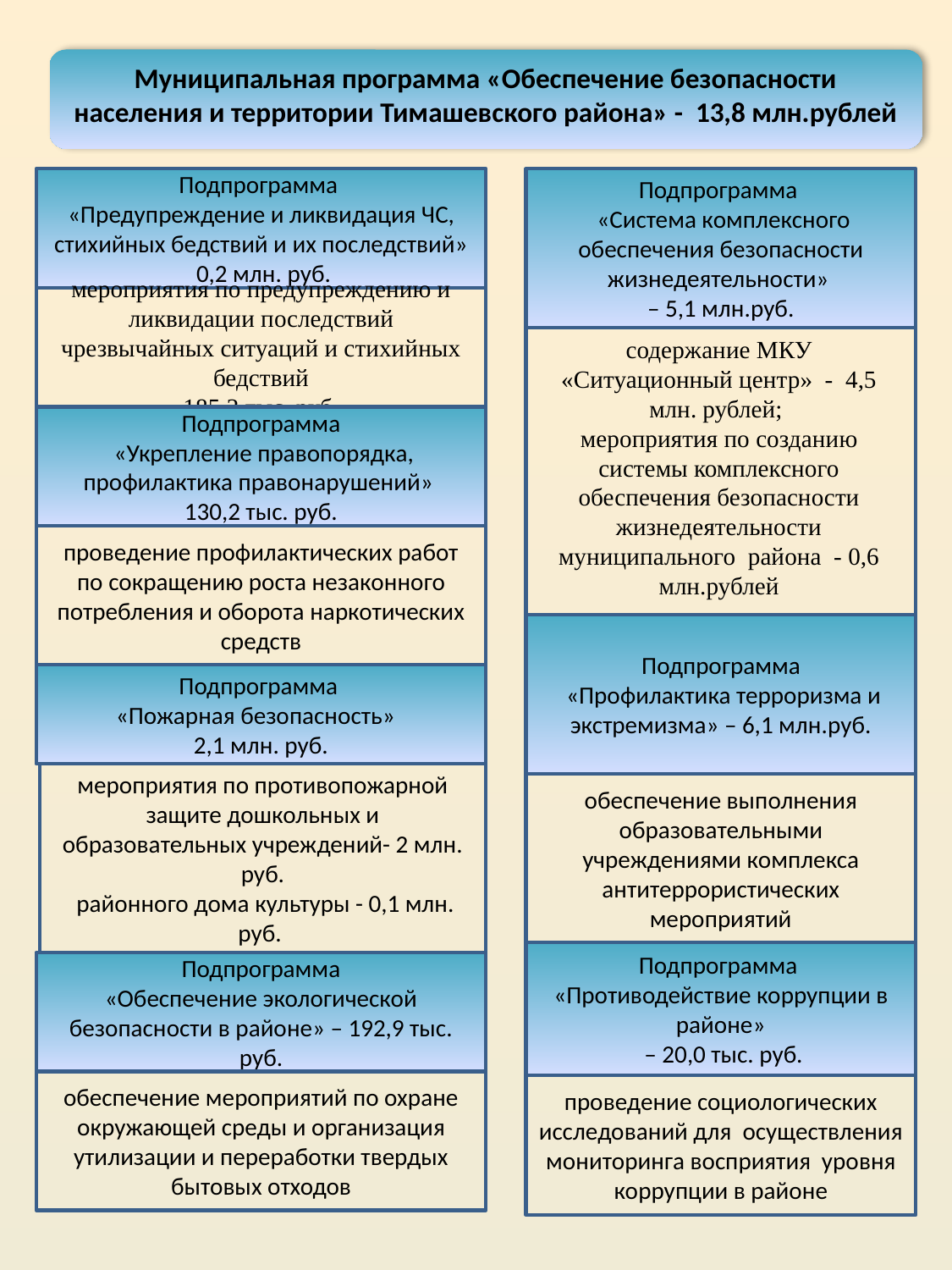

Муниципальная программа «Обеспечение безопасности населения и территории Тимашевского района» -  13,8 млн.рублей

Подпрограмма
«Предупреждение и ликвидация ЧС, стихийных бедствий и их последствий»
 0,2 млн. руб.
Подпрограмма
 «Система комплексного обеспечения безопасности жизнедеятельности»
– 5,1 млн.руб.
мероприятия по предупреждению и ликвидации последствий чрезвычайных ситуаций и стихийных бедствий
 185,2 тыс. руб.
содержание МКУ «Ситуационный центр»  -  4,5 млн. рублей;
мероприятия по созданию системы комплексного обеспечения безопасности жизнедеятельности муниципального  района  - 0,6 млн.рублей

Подпрограмма
 «Укрепление правопорядка, профилактика правонарушений»
130,2 тыс. руб.
проведение профилактических работ по сокращению роста незаконного потребления и оборота наркотических средств
Подпрограмма
 «Профилактика терроризма и экстремизма» – 6,1 млн.руб.
Подпрограмма
«Пожарная безопасность»
2,1 млн. руб.
мероприятия по противопожарной защите дошкольных и образовательных учреждений- 2 млн. руб.
 районного дома культуры - 0,1 млн. руб.
обеспечение выполнения образовательными учреждениями комплекса антитеррористических мероприятий
Подпрограмма
«Противодействие коррупции в районе»
 – 20,0 тыс. руб.
Подпрограмма
«Обеспечение экологической безопасности в районе» – 192,9 тыс. руб.

обеспечение мероприятий по охране окружающей среды и организация утилизации и переработки твердых бытовых отходов
проведение социологических исследований для  осуществления мониторинга восприятия  уровня коррупции в районе